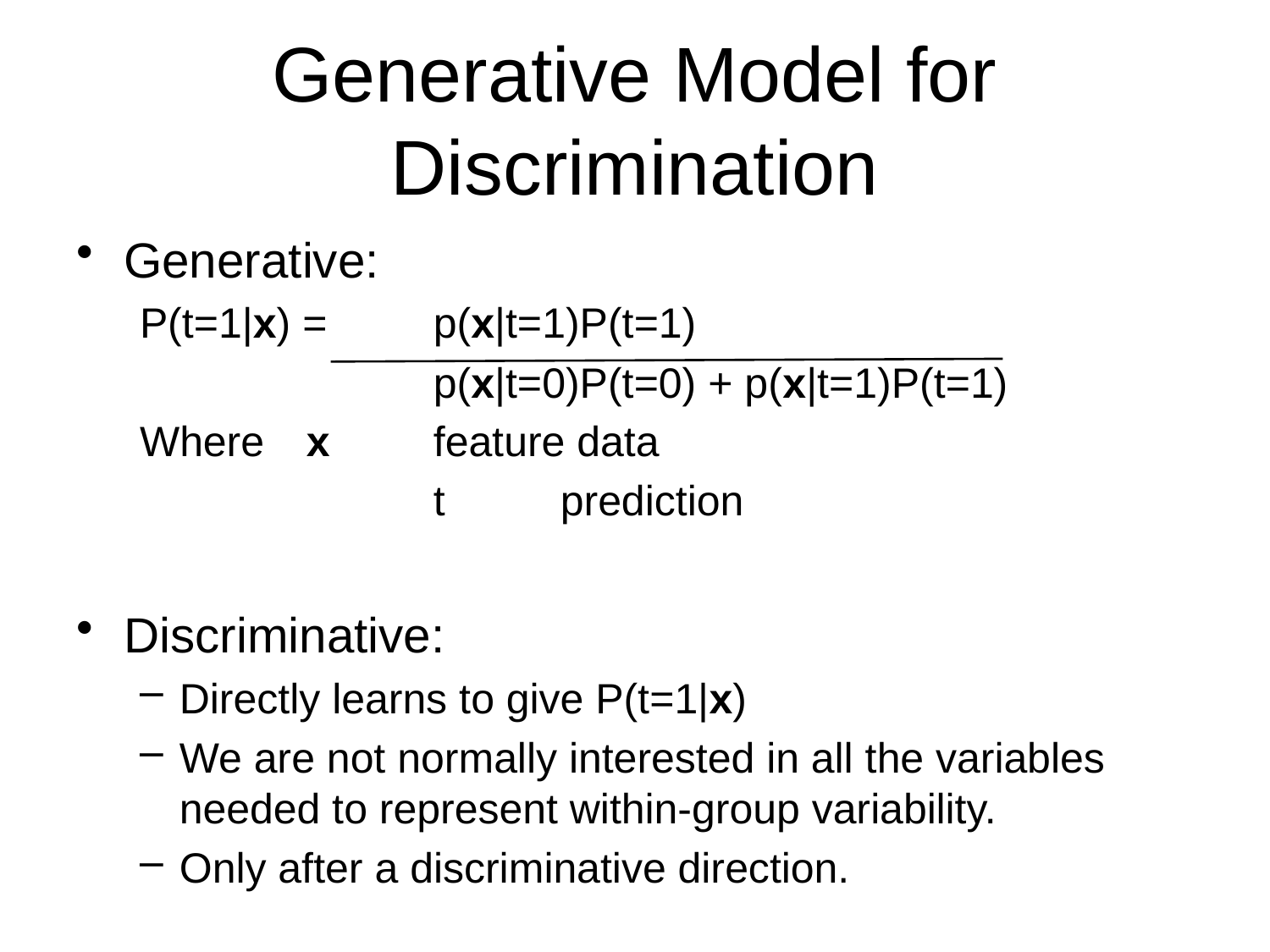

# Generative Model for Discrimination
Generative:
P(t=1|x) =	p(x|t=1)P(t=1)
			p(x|t=0)P(t=0) + p(x|t=1)P(t=1)
Where	x	feature data
			t	prediction

Discriminative:
Directly learns to give P(t=1|x)
We are not normally interested in all the variables needed to represent within-group variability.
Only after a discriminative direction.